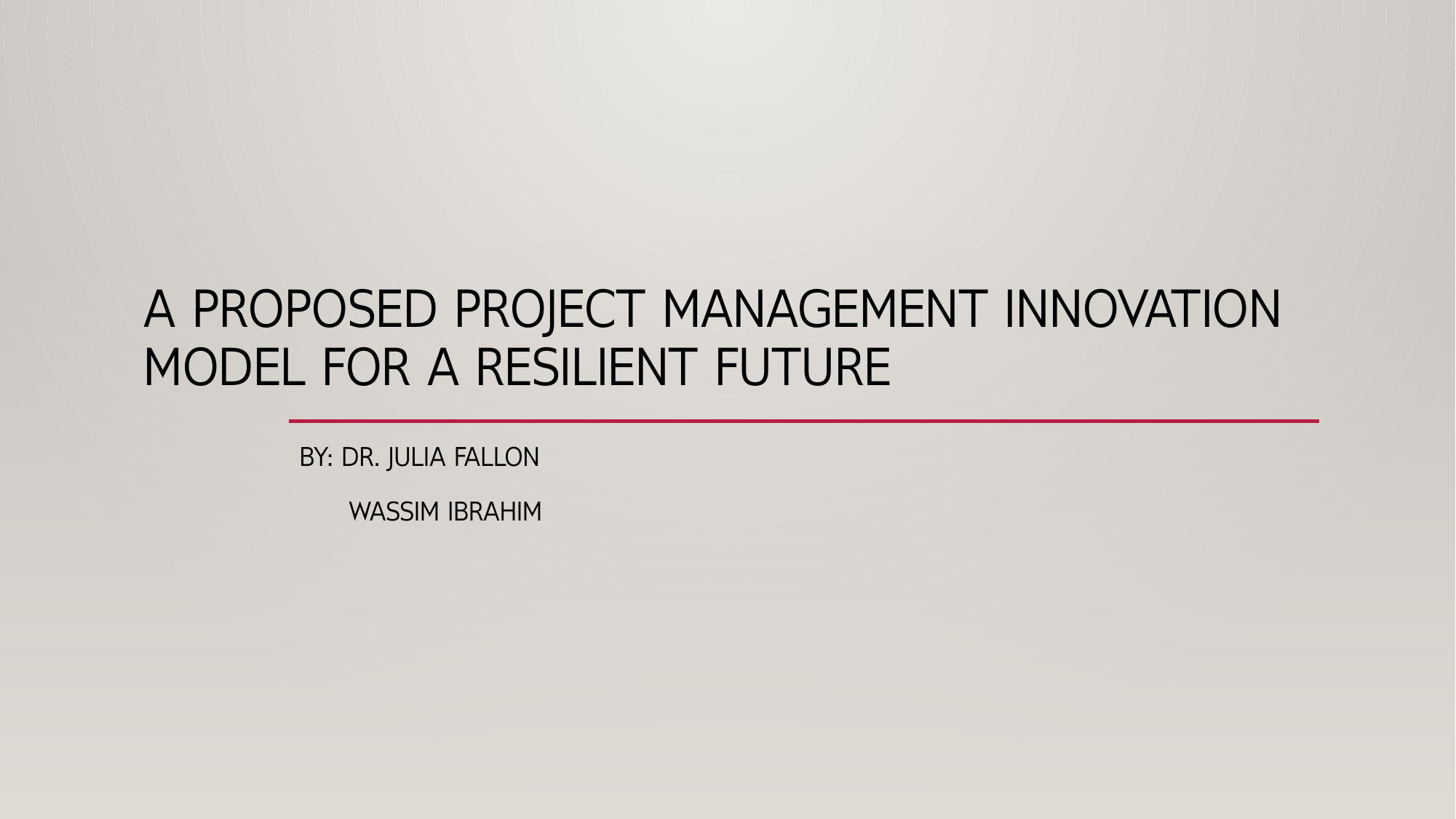

# A Proposed Project Management Innovation Model for a Resilient Future
By: Dr. Julia Fallon
      Wassim Ibrahim